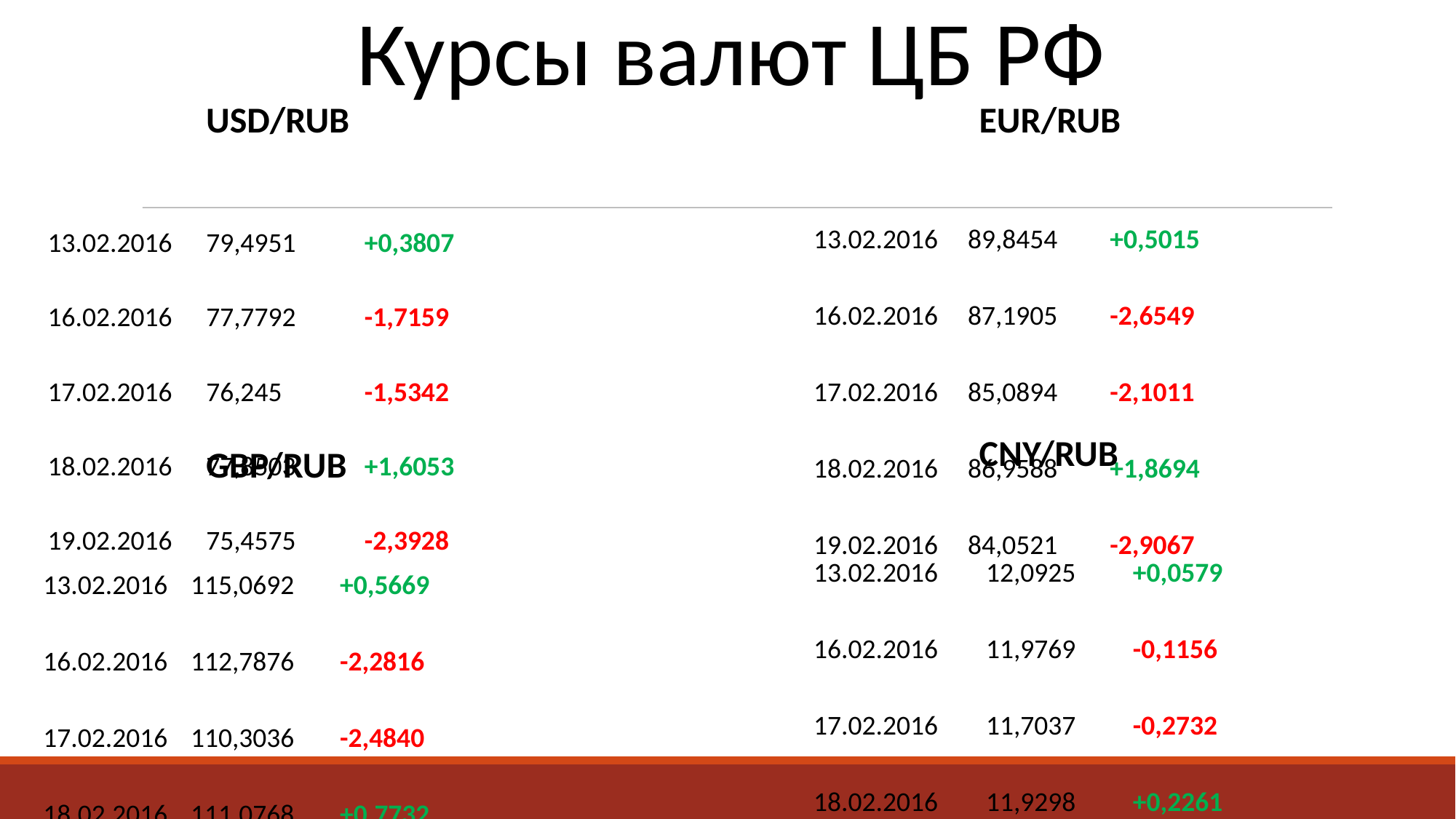

Курсы валют ЦБ РФ
USD/RUB
EUR/RUB
| Дата | Курс | Изменение |
| --- | --- | --- |
| 13.02.2016 | 89,8454 | +0,5015 |
| 16.02.2016 | 87,1905 | -2,6549 |
| 17.02.2016 | 85,0894 | -2,1011 |
| 18.02.2016 | 86,9588 | +1,8694 |
| 19.02.2016 | 84,0521 | -2,9067 |
| Дата | Курс | Изменение |
| --- | --- | --- |
| 13.02.2016 | 79,4951 | +0,3807 |
| 16.02.2016 | 77,7792 | -1,7159 |
| 17.02.2016 | 76,245 | -1,5342 |
| 18.02.2016 | 77,8503 | +1,6053 |
| 19.02.2016 | 75,4575 | -2,3928 |
CNY/RUB
GBP/RUB
| Дата | Курс | Изменение |
| --- | --- | --- |
| 13.02.2016 | 12,0925 | +0,0579 |
| 16.02.2016 | 11,9769 | -0,1156 |
| 17.02.2016 | 11,7037 | -0,2732 |
| 18.02.2016 | 11,9298 | +0,2261 |
| 19.02.2016 | 11,5766 | -0,3532 |
| Дата | Курс | Изменение |
| --- | --- | --- |
| 13.02.2016 | 115,0692 | +0,5669 |
| 16.02.2016 | 112,7876 | -2,2816 |
| 17.02.2016 | 110,3036 | -2,4840 |
| 18.02.2016 | 111,0768 | +0,7732 |
| 19.02.2016 | 107,791 | -3,2858 |